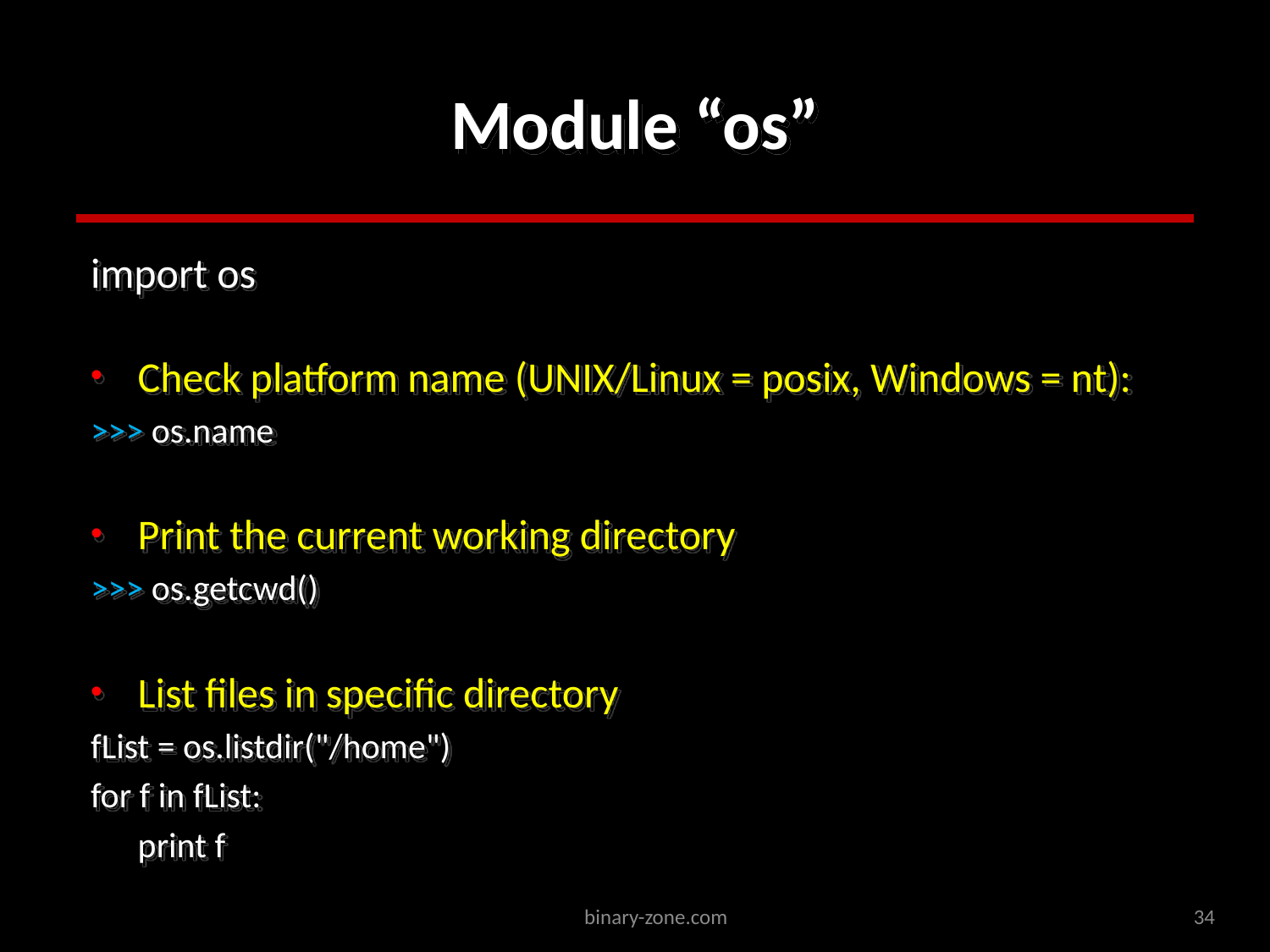

# Module “os”
import os

Check platform name (UNIX/Linux = posix, Windows = nt):
>>> os.name

Print the current working directory
>>> os.getcwd()

List files in specific directory
fList = os.listdir("/home")
for f in fList:
	print f